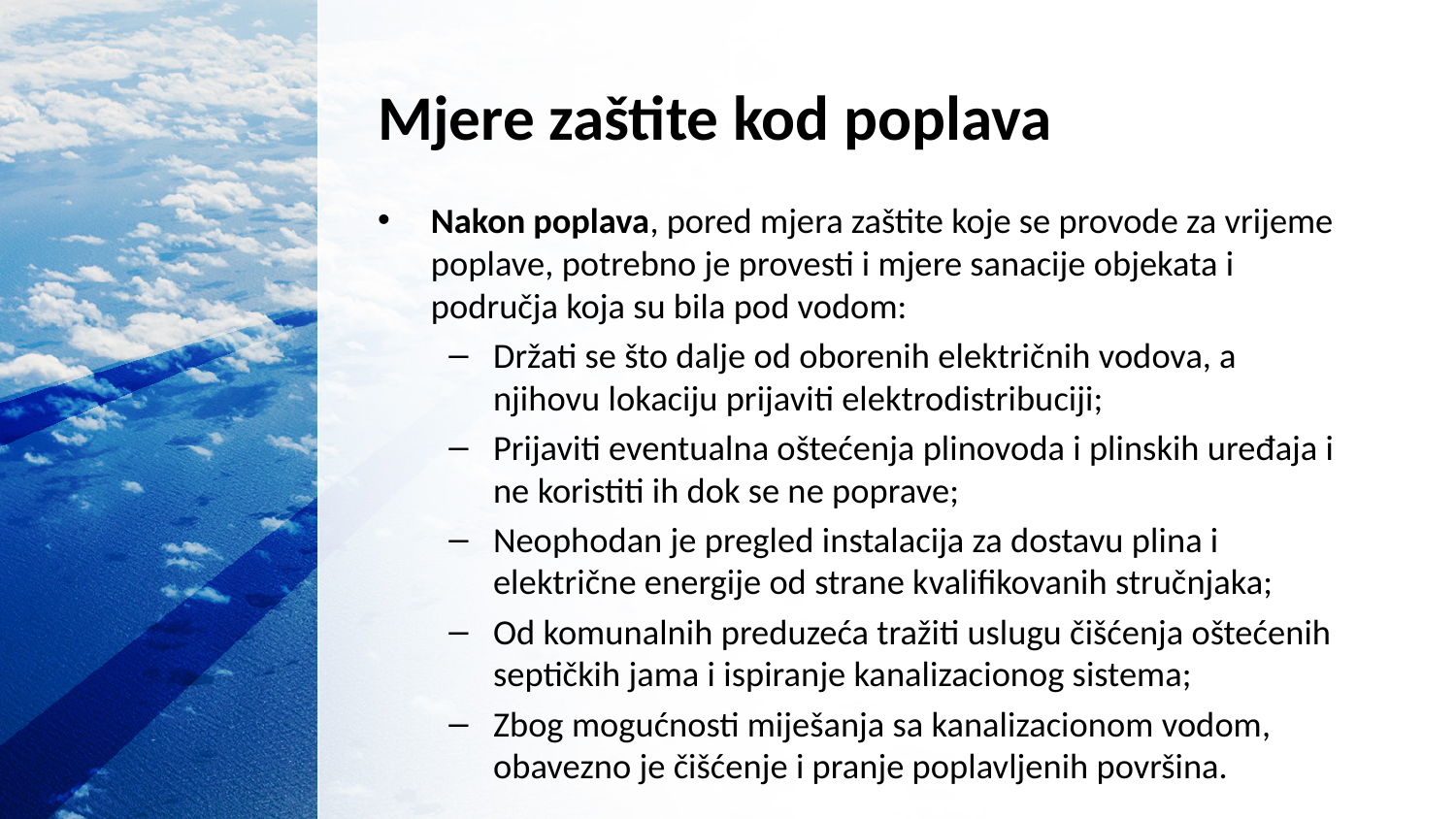

# Mjere zaštite kod poplava
Nakon poplava, pored mjera zaštite koje se provode za vrijeme poplave, potrebno je provesti i mjere sanacije objekata i područja koja su bila pod vodom:
Držati se što dalje od oborenih električnih vodova, a njihovu lokaciju prijaviti elektrodistribuciji;
Prijaviti eventualna oštećenja plinovoda i plinskih uređaja i ne koristiti ih dok se ne poprave;
Neophodan je pregled instalacija za dostavu plina i električne energije od strane kvalifikovanih stručnjaka;
Od komunalnih preduzeća tražiti uslugu čišćenja oštećenih septičkih jama i ispiranje kanalizacionog sistema;
Zbog mogućnosti miješanja sa kanalizacionom vodom, obavezno je čišćenje i pranje poplavljenih površina.